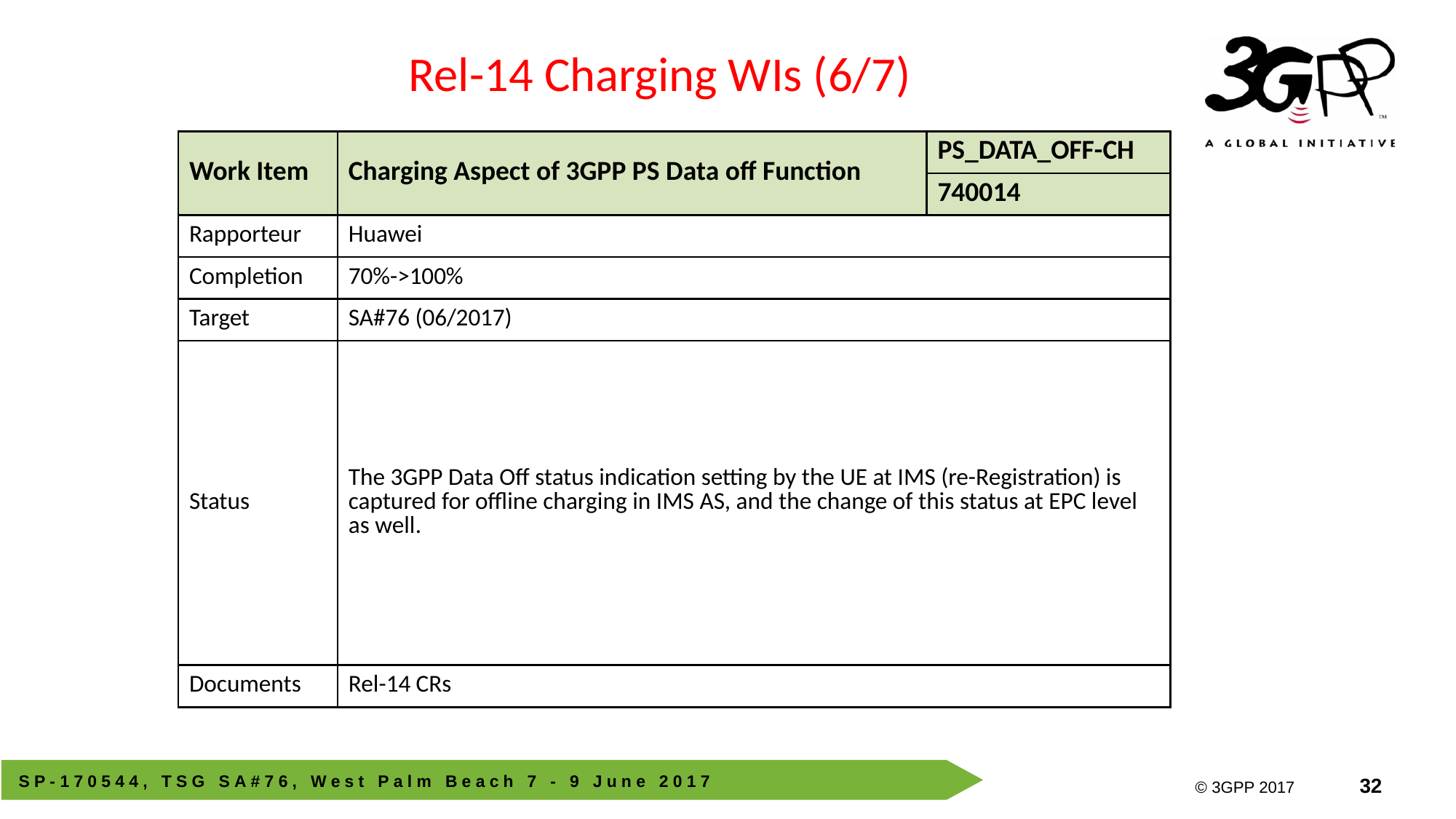

Rel-14 Charging WIs (6/7)
| Work Item | Charging Aspect of 3GPP PS Data off Function | PS\_DATA\_OFF-CH |
| --- | --- | --- |
|  |  | 740014 |
| Rapporteur | Huawei |  |
| Completion | 70%->100% |  |
| Target | SA#76 (06/2017) |  |
| Status | The 3GPP Data Off status indication setting by the UE at IMS (re-Registration) is captured for offline charging in IMS AS, and the change of this status at EPC level as well. |  |
| Documents | Rel-14 CRs |  |